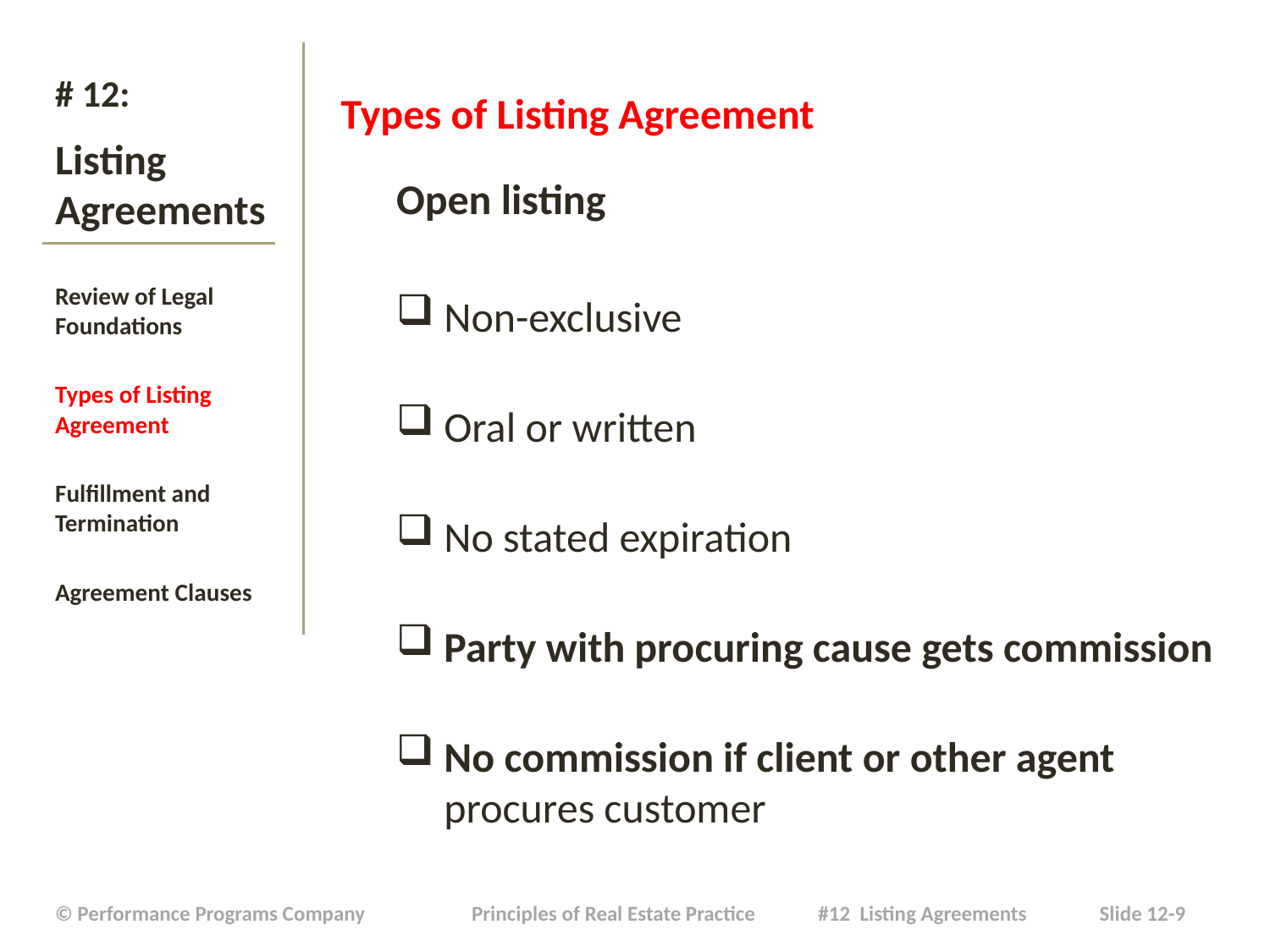

Types of Listing Agreement

Open listing

Non-exclusive
Oral or written
No stated expiration
Party with procuring cause gets commission
No commission if client or other agent procures customer
# # 12: Listing Agreements

Review of Legal Foundations

Types of Listing Agreement

Fulfillment and Termination

Agreement Clauses

| © Performance Programs Company Principles of Real Estate Practice #12 Listing Agreements Slide 12-9 |
| --- |